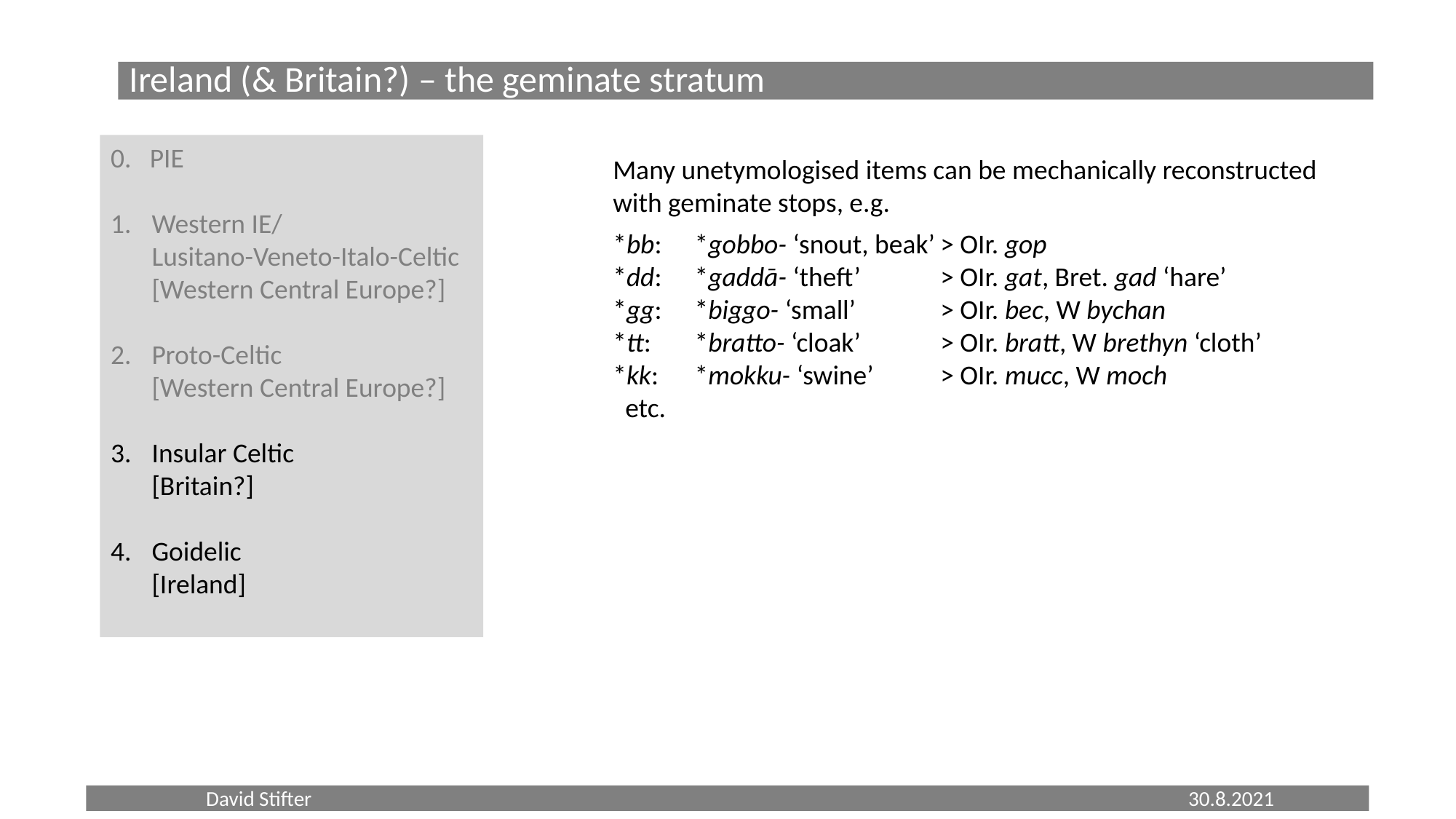

Ireland (& Britain?) – the geminate stratum
0.   PIE

Western IE/
Lusitano-Veneto-Italo-Celtic
[Western Central Europe?]

Proto-Celtic
[Western Central Europe?]

Insular Celtic
[Britain?]

Goidelic
[Ireland]

Many unetymologised items can be mechanically reconstructed with geminate stops, e.g.
*bb:	*gobbo- ‘snout, beak’	> OIr. gop
*dd:	*gaddā- ‘theft’ 	> OIr. gat, Bret. gad ‘hare’
*gg:	*biggo- ‘small’ 	> OIr. bec, W bychan
*tt:	*bratto- ‘cloak’ 	> OIr. bratt, W brethyn ‘cloth’
*kk:	*mokku- ‘swine’ 	> OIr. mucc, W moch
  etc.
	David Stifter									30.8.2021